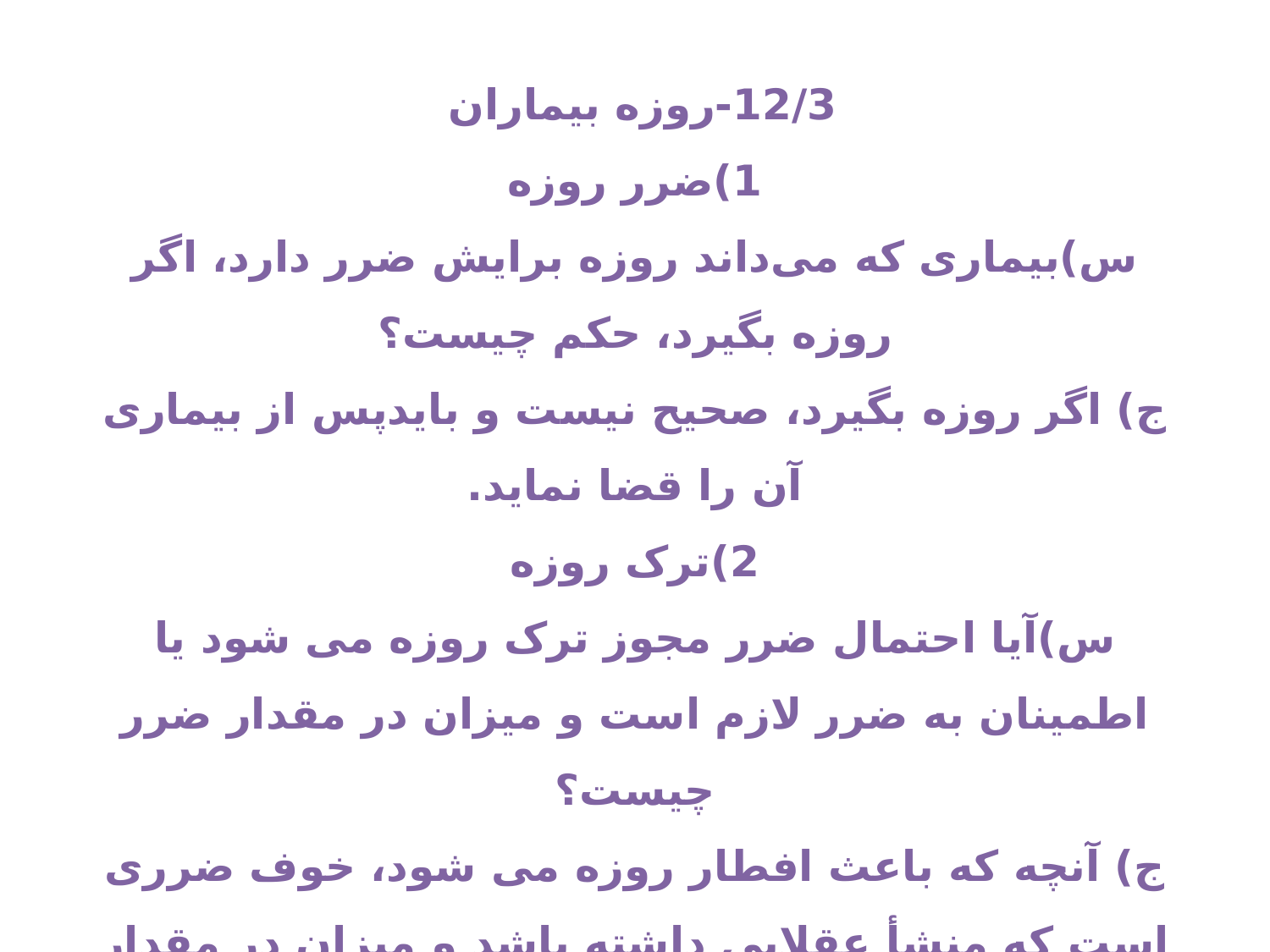

12/3-روزه بیماران
1)ضرر روزه
س)بیماری که می‌داند روزه برایش ضرر دارد، اگر روزه بگیرد، حکم چیست؟
ج) اگر روزه بگیرد، صحیح نیست و بایدپس از بیماری آن را قضا نماید.
2)ترک روزه
س)آیا احتمال ضرر مجوز ترک روزه می شود یا اطمینان به ضرر لازم است و میزان در مقدار ضرر چیست؟
ج) آنچه که باعث افطار روزه می شود، خوف ضرری است که منشأ عقلایی داشته باشد و میزان در مقدار آن عرف عقلاء است به گونه ای که اثر مترتب بر روزه را ضرر بدانند